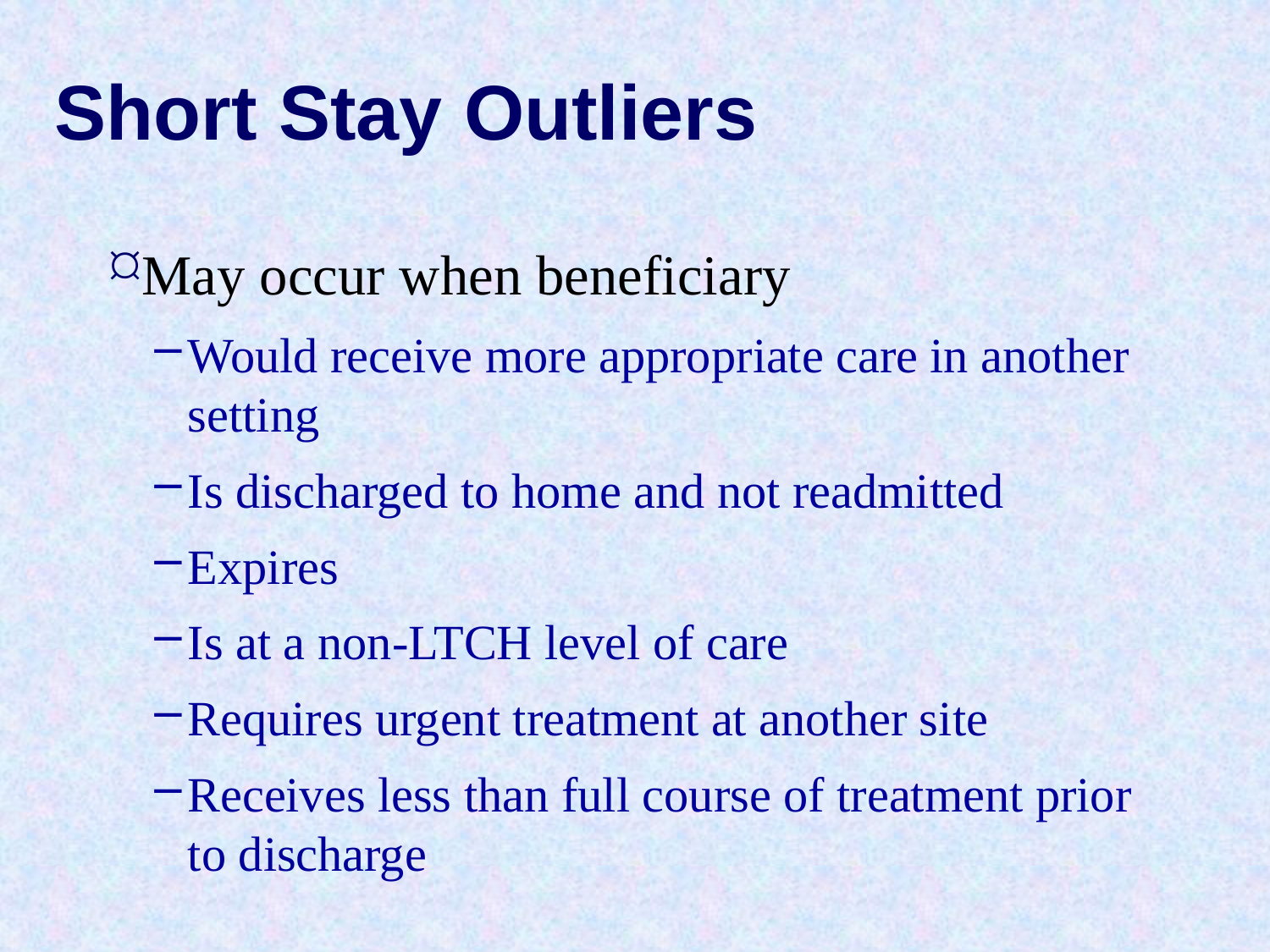

# Short Stay Outliers
May occur when beneficiary
Would receive more appropriate care in another setting
Is discharged to home and not readmitted
Expires
Is at a non-LTCH level of care
Requires urgent treatment at another site
Receives less than full course of treatment prior to discharge